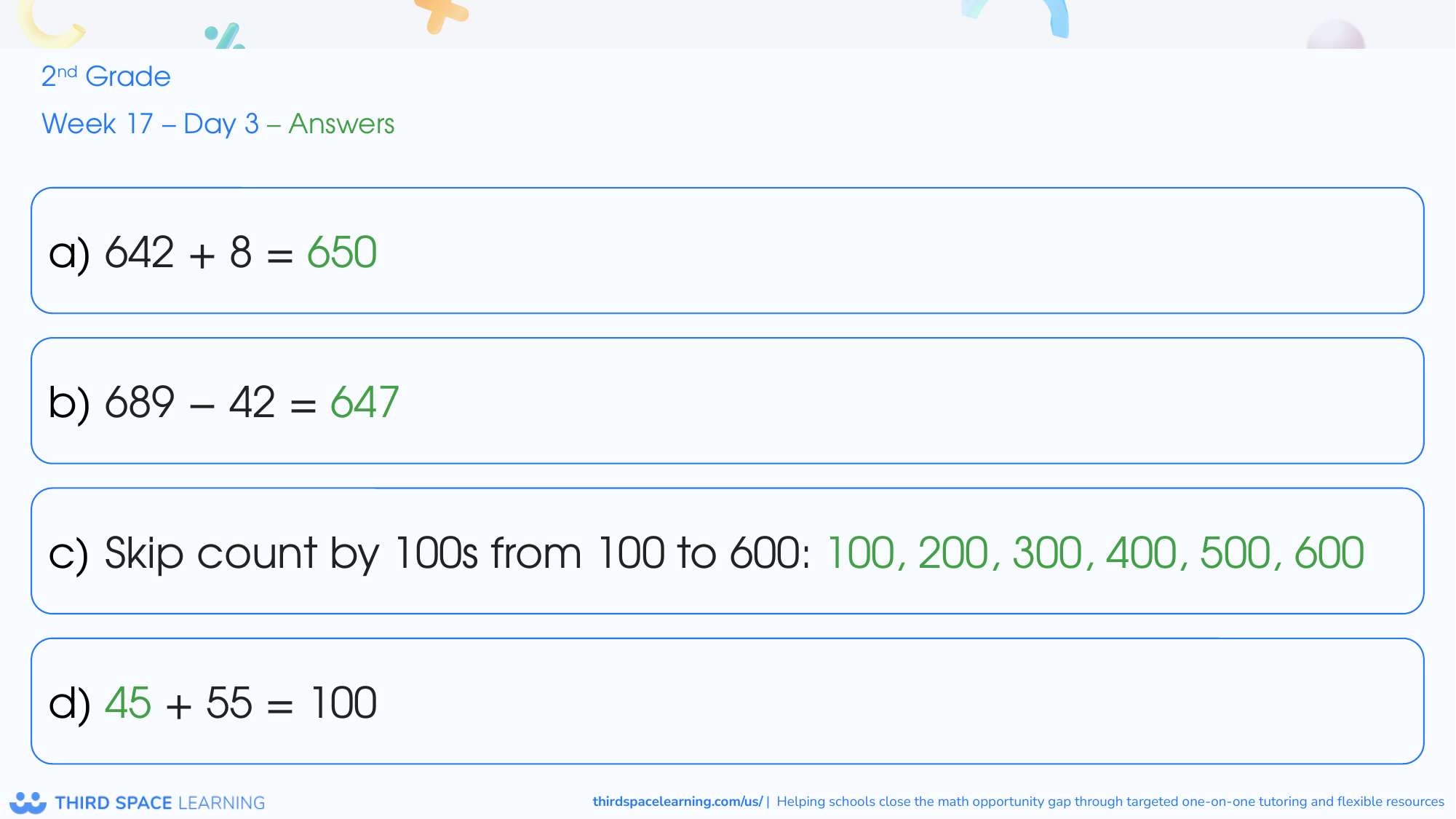

2nd Grade
Week 17 – Day 3 – Answers
642 + 8 = 650
689 − 42 = 647
Skip count by 100s from 100 to 600: 100, 200, 300, 400, 500, 600
45 + 55 = 100